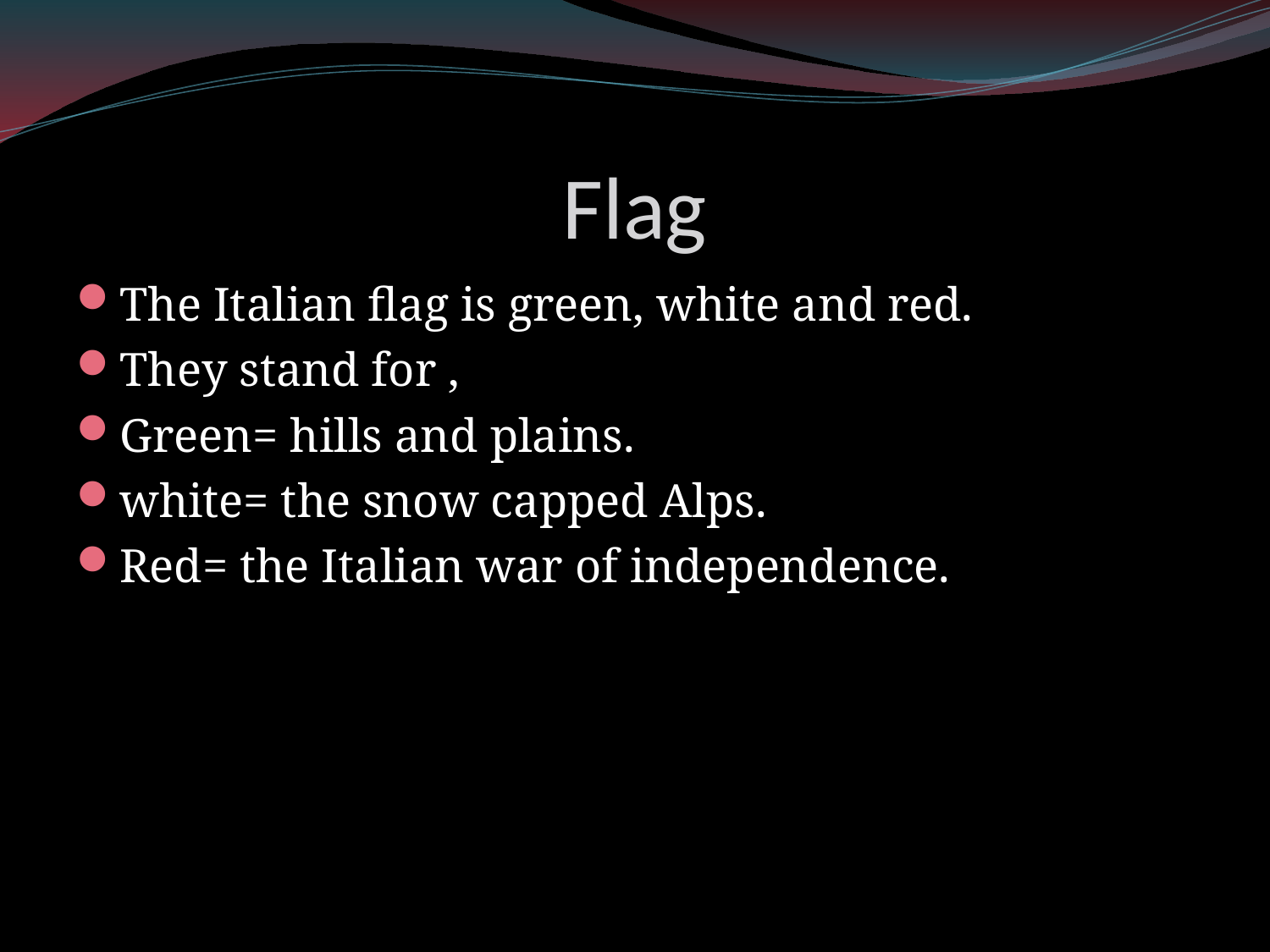

# Flag
The Italian flag is green, white and red.
They stand for ,
Green= hills and plains.
white= the snow capped Alps.
Red= the Italian war of independence.